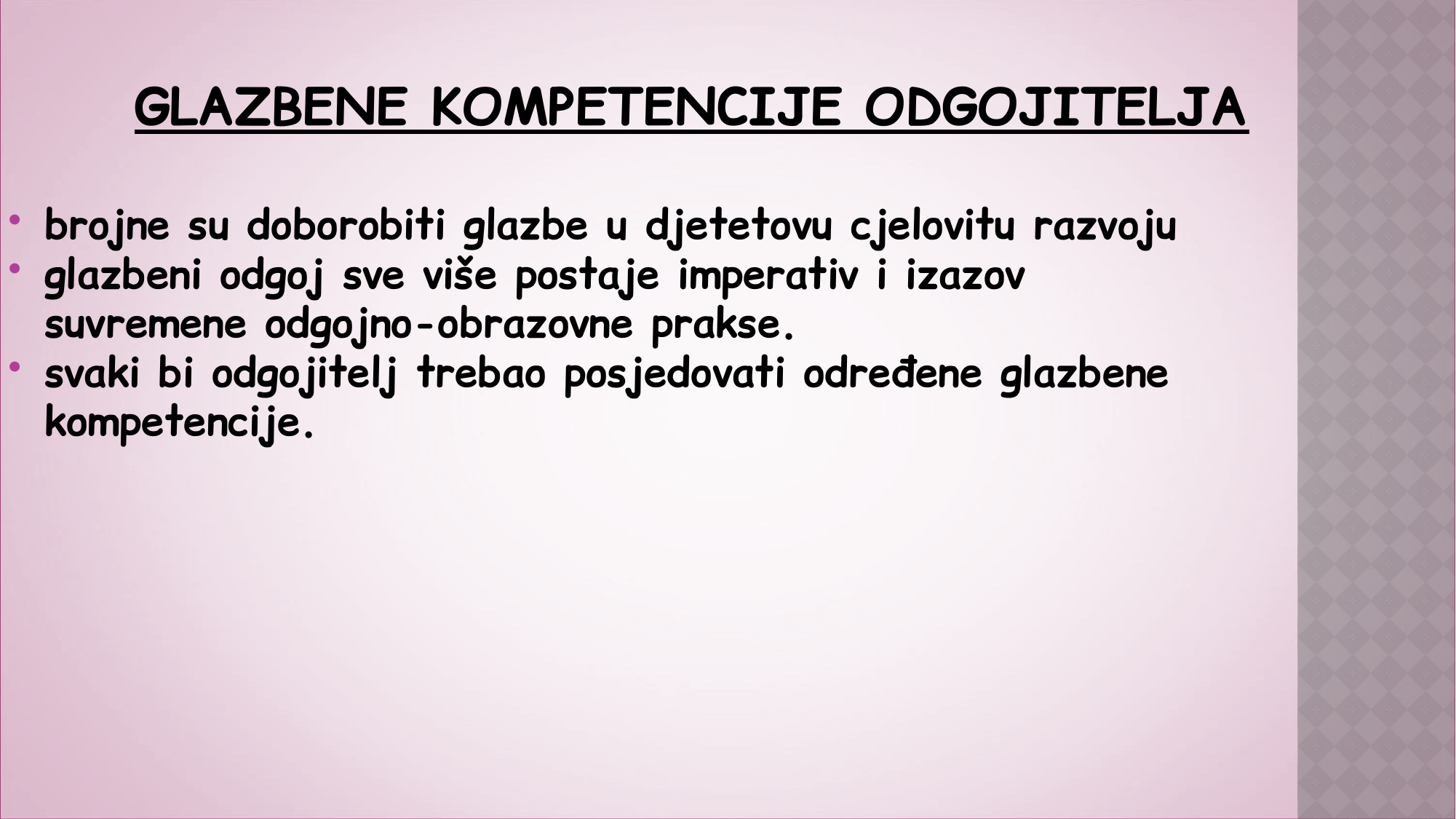

# glazbene kompetencije odgojitelja
brojne su doborobiti glazbe u djetetovu cjelovitu razvoju
glazbeni odgoj sve više postaje imperativ i izazov suvremene odgojno-obrazovne prakse.
svaki bi odgojitelj trebao posjedovati određene glazbene kompetencije.